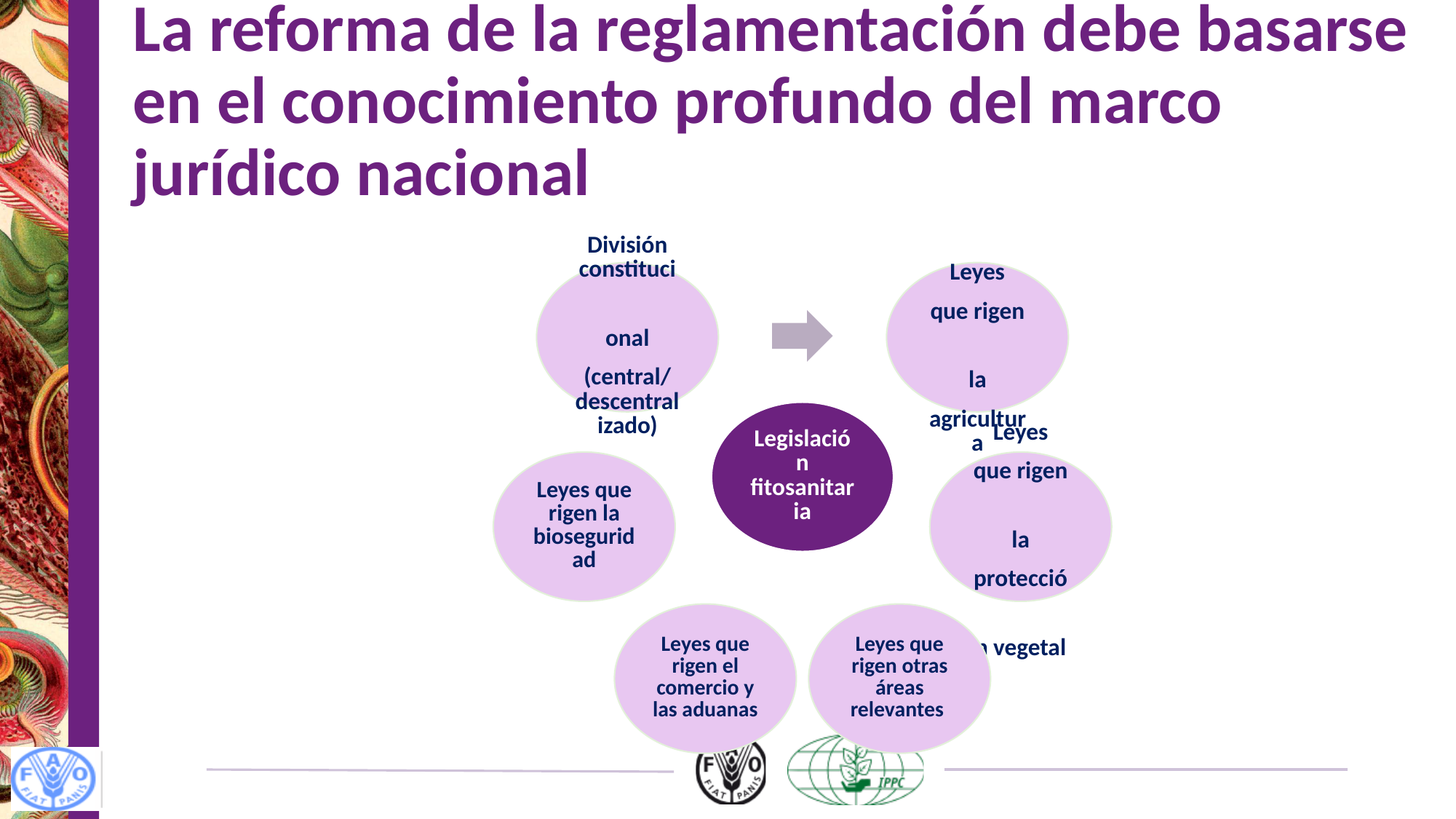

# La reforma de la reglamentación debe basarse en el conocimiento profundo del marco jurídico nacional
Legislación fitosanitaria
Leyes que rigen otras áreas relevantes
Leyes que rigen la bioseguridad
Leyes que rigen el comercio y las aduanas